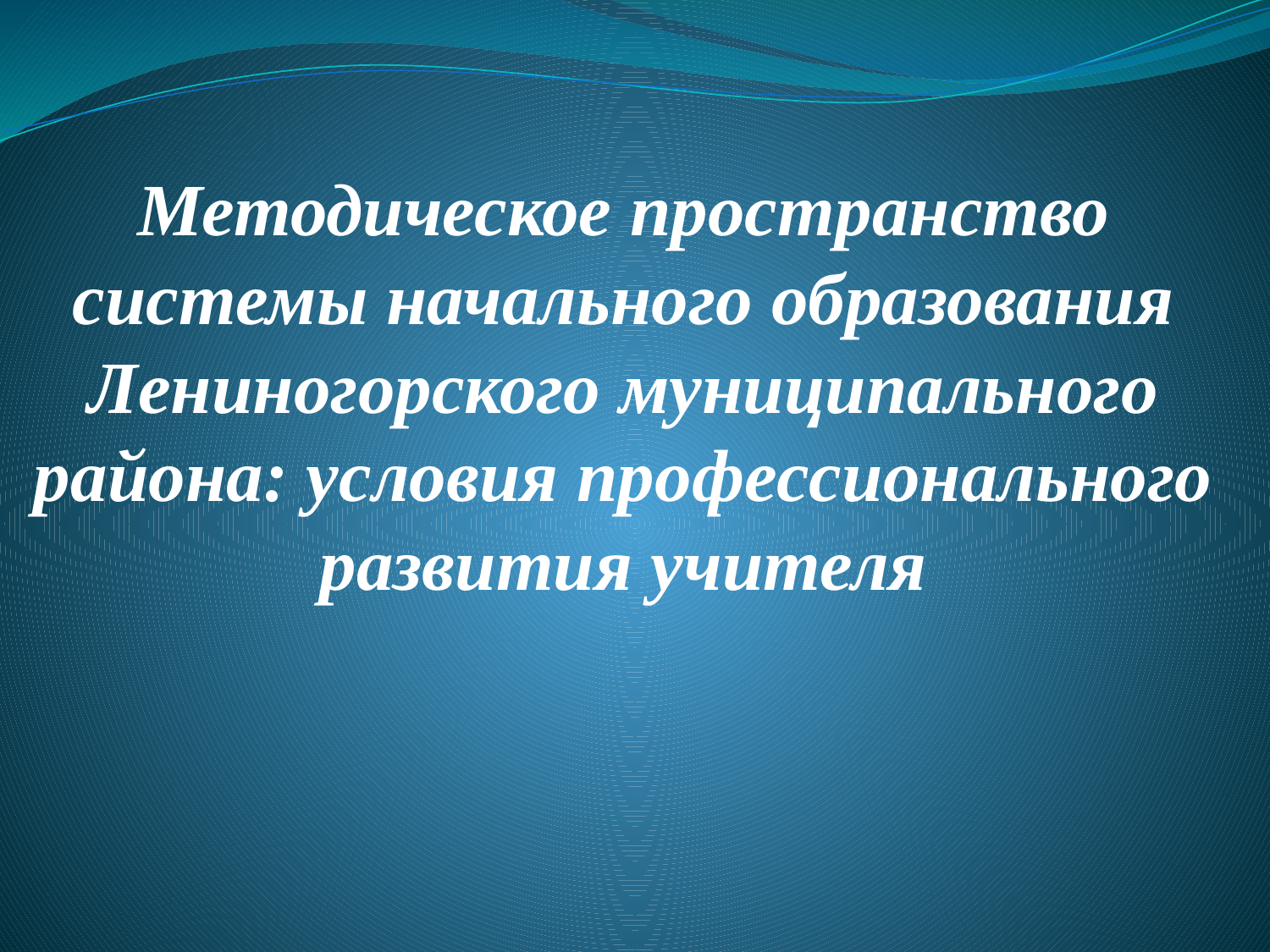

# Методическое пространство системы начального образования Лениногорского муниципального района: условия профессионального развития учителя